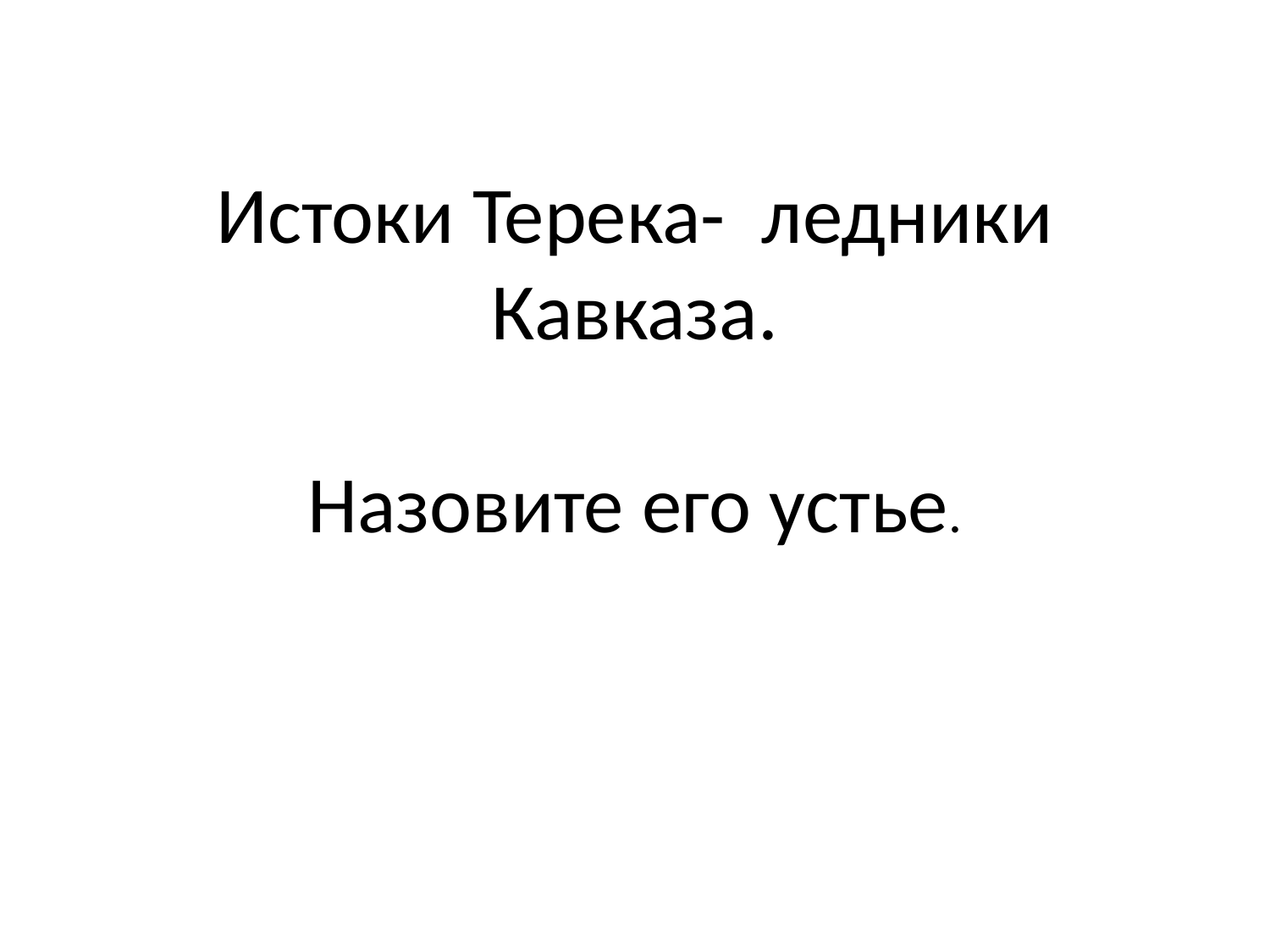

# Истоки Терека-  ледники Кавказа. Назовите его устье.